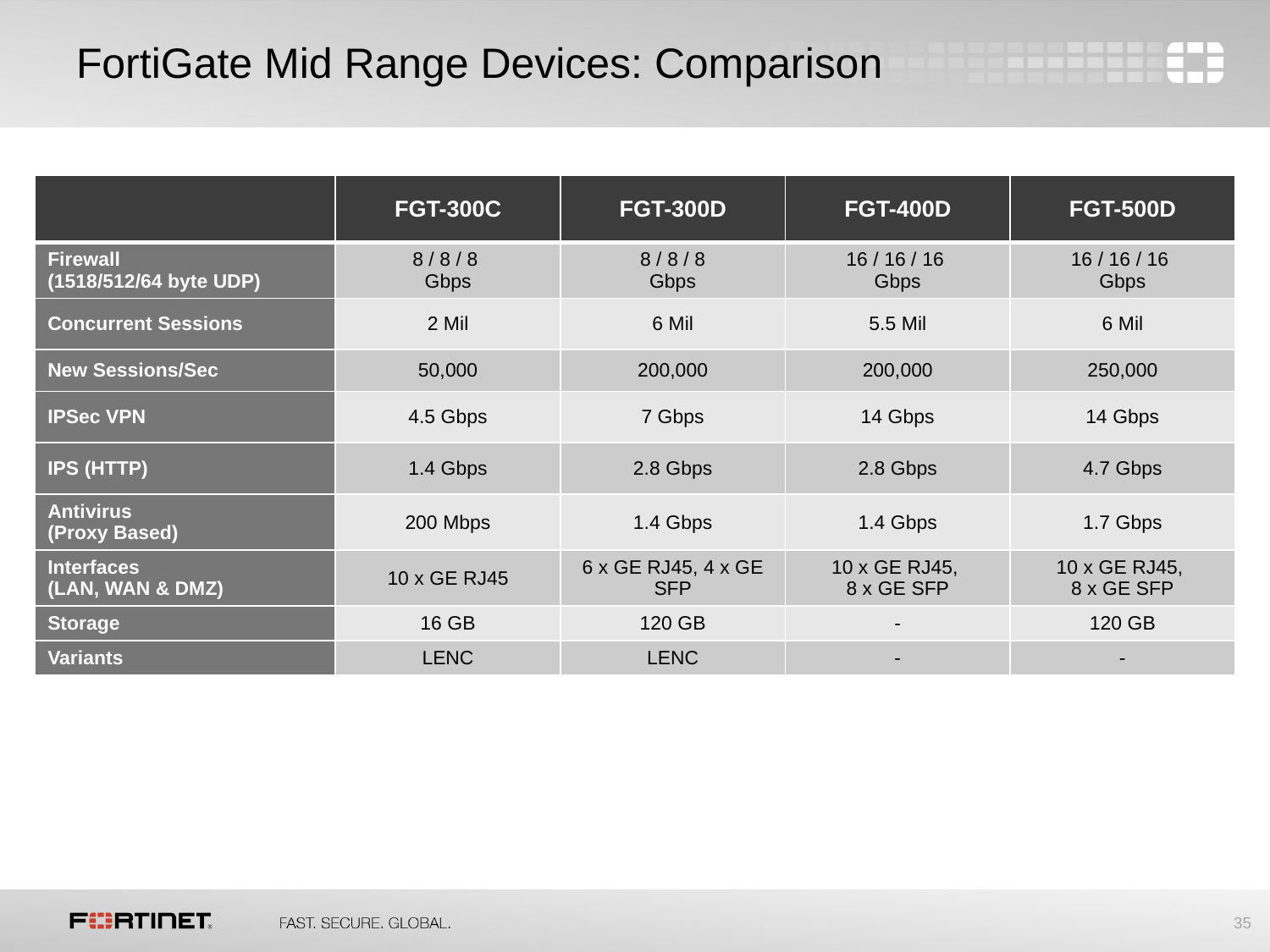

# FortiGate Mid Range Devices: Comparison
|  | FGT-300C | FGT-300D | FGT-400D | FGT-500D |
| --- | --- | --- | --- | --- |
| Firewall (1518/512/64 byte UDP) | 8 / 8 / 8 Gbps | 8 / 8 / 8 Gbps | 16 / 16 / 16 Gbps | 16 / 16 / 16 Gbps |
| Concurrent Sessions | 2 Mil | 6 Mil | 5.5 Mil | 6 Mil |
| New Sessions/Sec | 50,000 | 200,000 | 200,000 | 250,000 |
| IPSec VPN | 4.5 Gbps | 7 Gbps | 14 Gbps | 14 Gbps |
| IPS (HTTP) | 1.4 Gbps | 2.8 Gbps | 2.8 Gbps | 4.7 Gbps |
| Antivirus (Proxy Based) | 200 Mbps | 1.4 Gbps | 1.4 Gbps | 1.7 Gbps |
| Interfaces (LAN, WAN & DMZ) | 10 x GE RJ45 | 6 x GE RJ45, 4 x GE SFP | 10 x GE RJ45, 8 x GE SFP | 10 x GE RJ45, 8 x GE SFP |
| Storage | 16 GB | 120 GB | - | 120 GB |
| Variants | LENC | LENC | - | - |